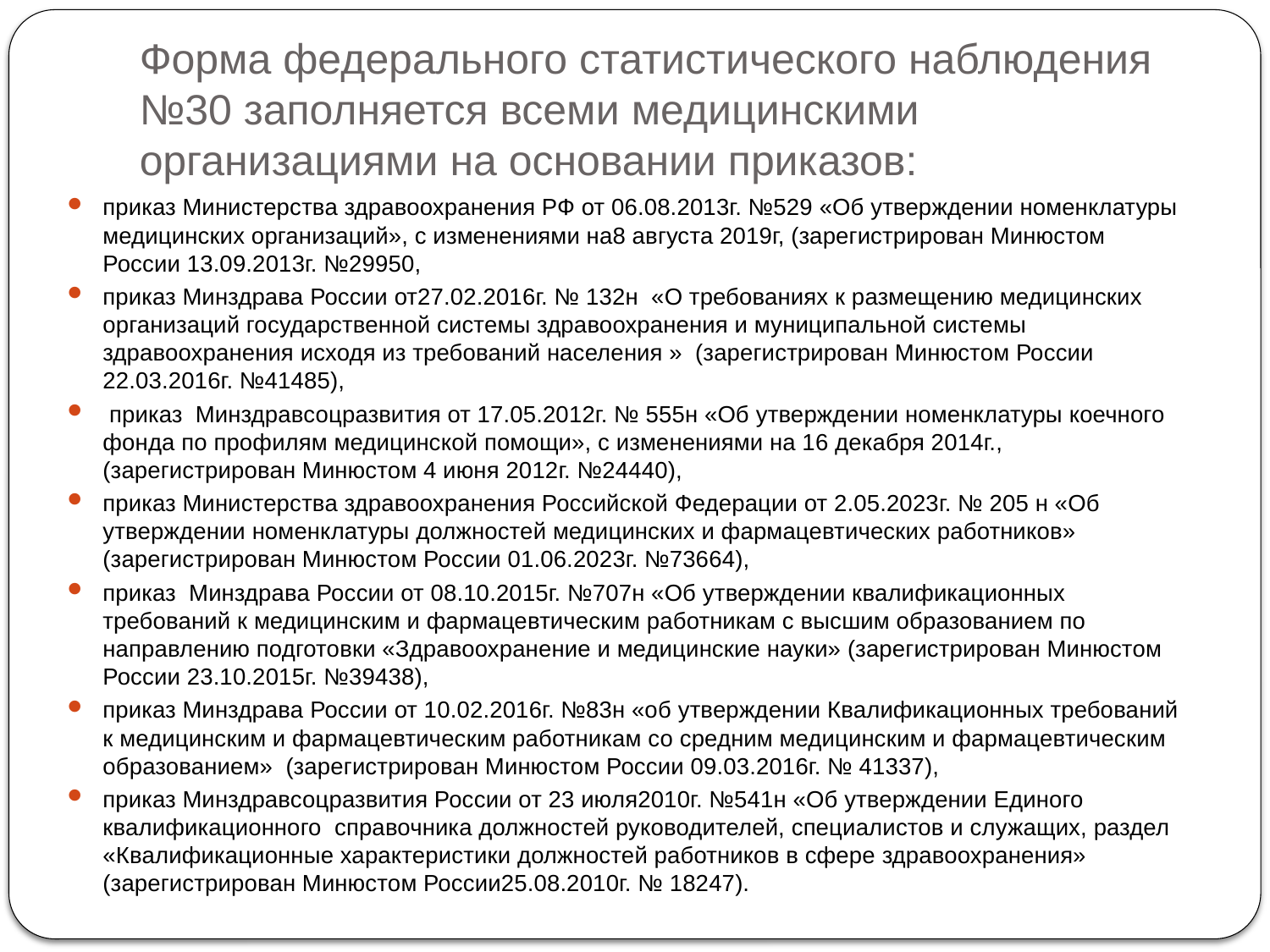

# Форма федерального статистического наблюдения №30 заполняется всеми медицинскими организациями на основании приказов:
приказ Министерства здравоохранения РФ от 06.08.2013г. №529 «Об утверждении номенклатуры медицинских организаций», с изменениями на8 августа 2019г, (зарегистрирован Минюстом России 13.09.2013г. №29950,
приказ Минздрава России от27.02.2016г. № 132н  «О требованиях к размещению медицинских организаций государственной системы здравоохранения и муниципальной системы здравоохранения исходя из требований населения »  (зарегистрирован Минюстом России 22.03.2016г. №41485),
 приказ  Минздравсоцразвития от 17.05.2012г. № 555н «Об утверждении номенклатуры коечного фонда по профилям медицинской помощи», с изменениями на 16 декабря 2014г.,  (зарегистрирован Минюстом 4 июня 2012г. №24440),
приказ Министерства здравоохранения Российской Федерации от 2.05.2023г. № 205 н «Об утверждении номенклатуры должностей медицинских и фармацевтических работников» (зарегистрирован Минюстом России 01.06.2023г. №73664),
приказ  Минздрава России от 08.10.2015г. №707н «Об утверждении квалификационных требований к медицинским и фармацевтическим работникам с высшим образованием по направлению подготовки «Здравоохранение и медицинские науки» (зарегистрирован Минюстом России 23.10.2015г. №39438),
приказ Минздрава России от 10.02.2016г. №83н «об утверждении Квалификационных требований к медицинским и фармацевтическим работникам со средним медицинским и фармацевтическим образованием»  (зарегистрирован Минюстом России 09.03.2016г. № 41337),
приказ Минздравсоцразвития России от 23 июля2010г. №541н «Об утверждении Единого квалификационного  справочника должностей руководителей, специалистов и служащих, раздел «Квалификационные характеристики должностей работников в сфере здравоохранения» (зарегистрирован Минюстом России25.08.2010г. № 18247).